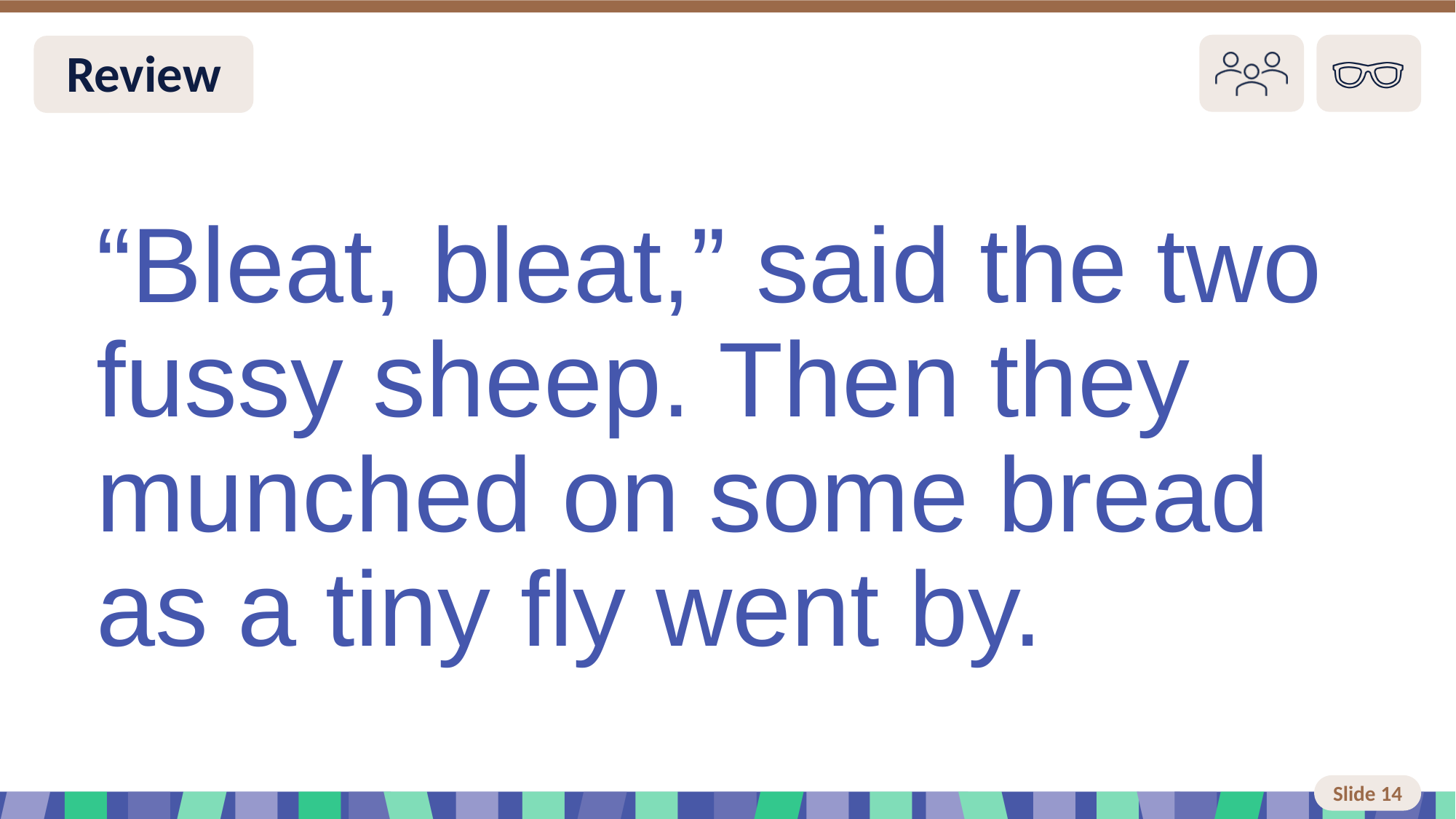

Slide 14 Review
“Bleat, bleat,” said the two fussy sheep. Then they munched on some bread as a tiny fly went by.